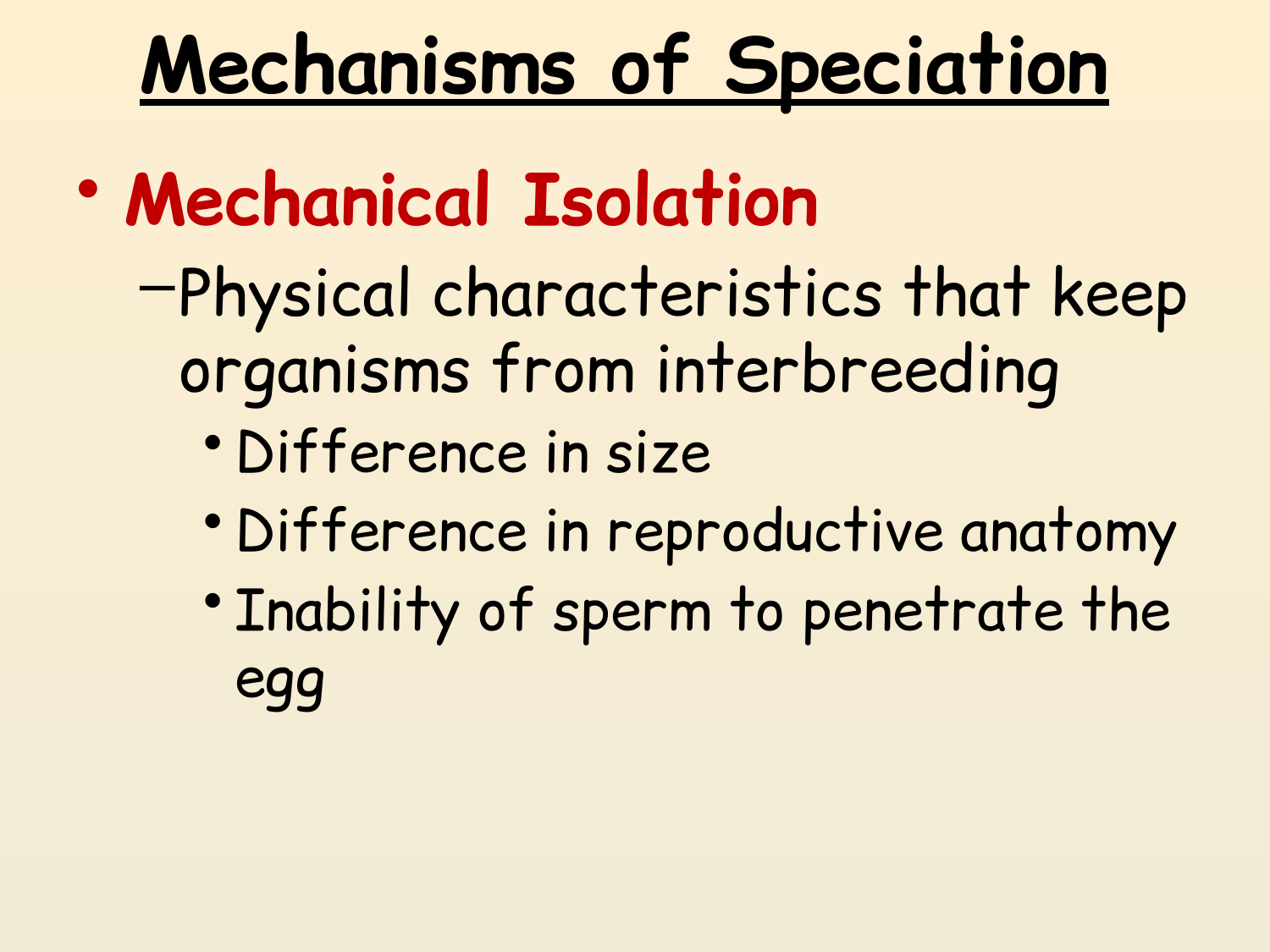

# Mechanisms of Speciation
Mechanical Isolation
Physical characteristics that keep organisms from interbreeding
Difference in size
Difference in reproductive anatomy
Inability of sperm to penetrate the egg